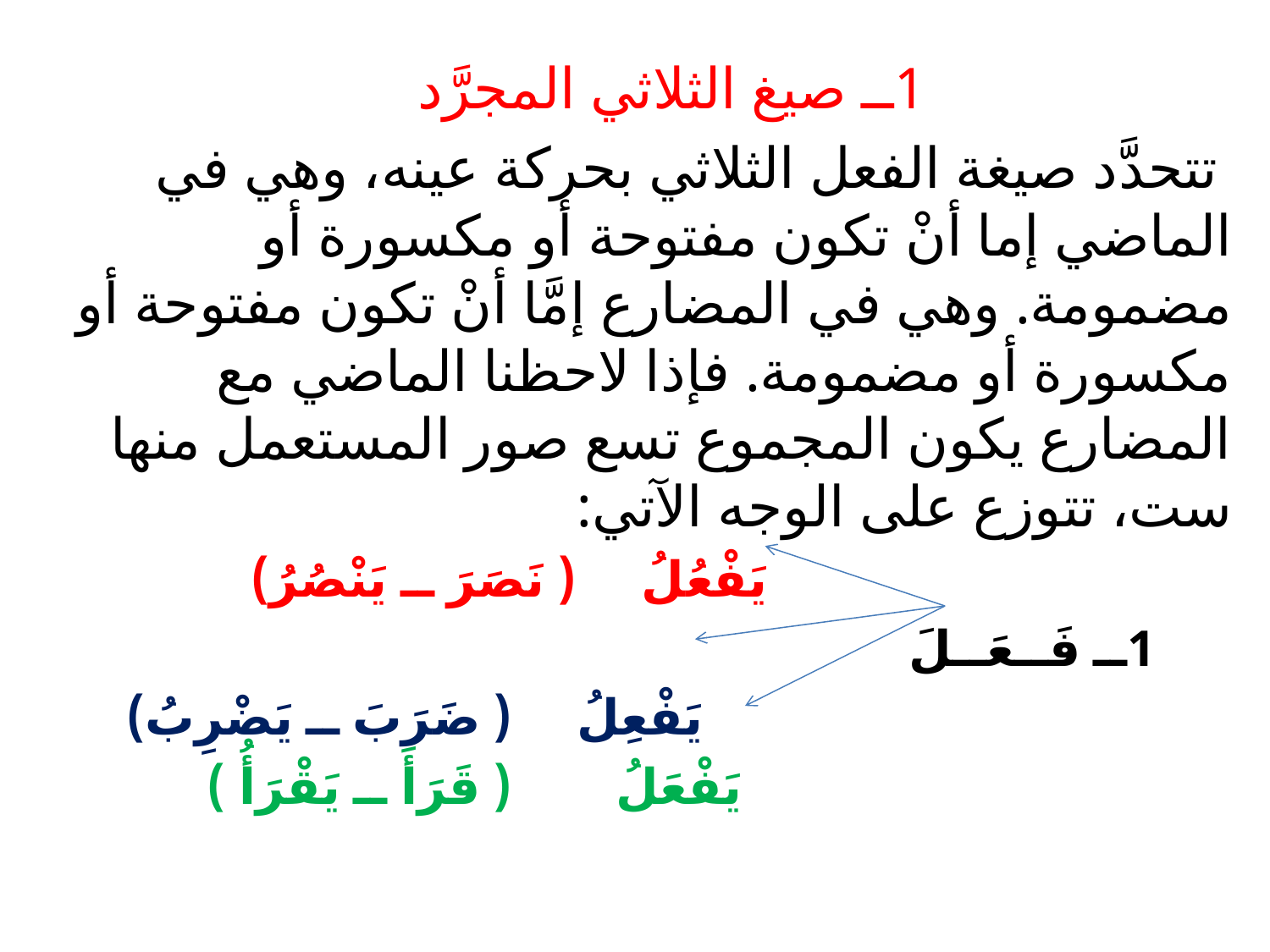

1ــ صيغ الثلاثي المجرَّد
 تتحدَّد صيغة الفعل الثلاثي بحركة عينه، وهي في الماضي إما أنْ تكون مفتوحة أو مكسورة أو مضمومة. وهي في المضارع إمَّا أنْ تكون مفتوحة أو مكسورة أو مضمومة. فإذا لاحظنا الماضي مع المضارع يكون المجموع تسع صور المستعمل منها ست، تتوزع على الوجه الآتي:
                                    يَفْعُلُ     ( نَصَرَ ــ يَنْصُرُ)
      1ــ فَــعَــلَ
                                         يَفْعِلُ     ( ضَرَبَ ــ يَضْرِبُ)
                                      يَفْعَلُ        ( قَرَأَ ــ يَقْرَأُ )